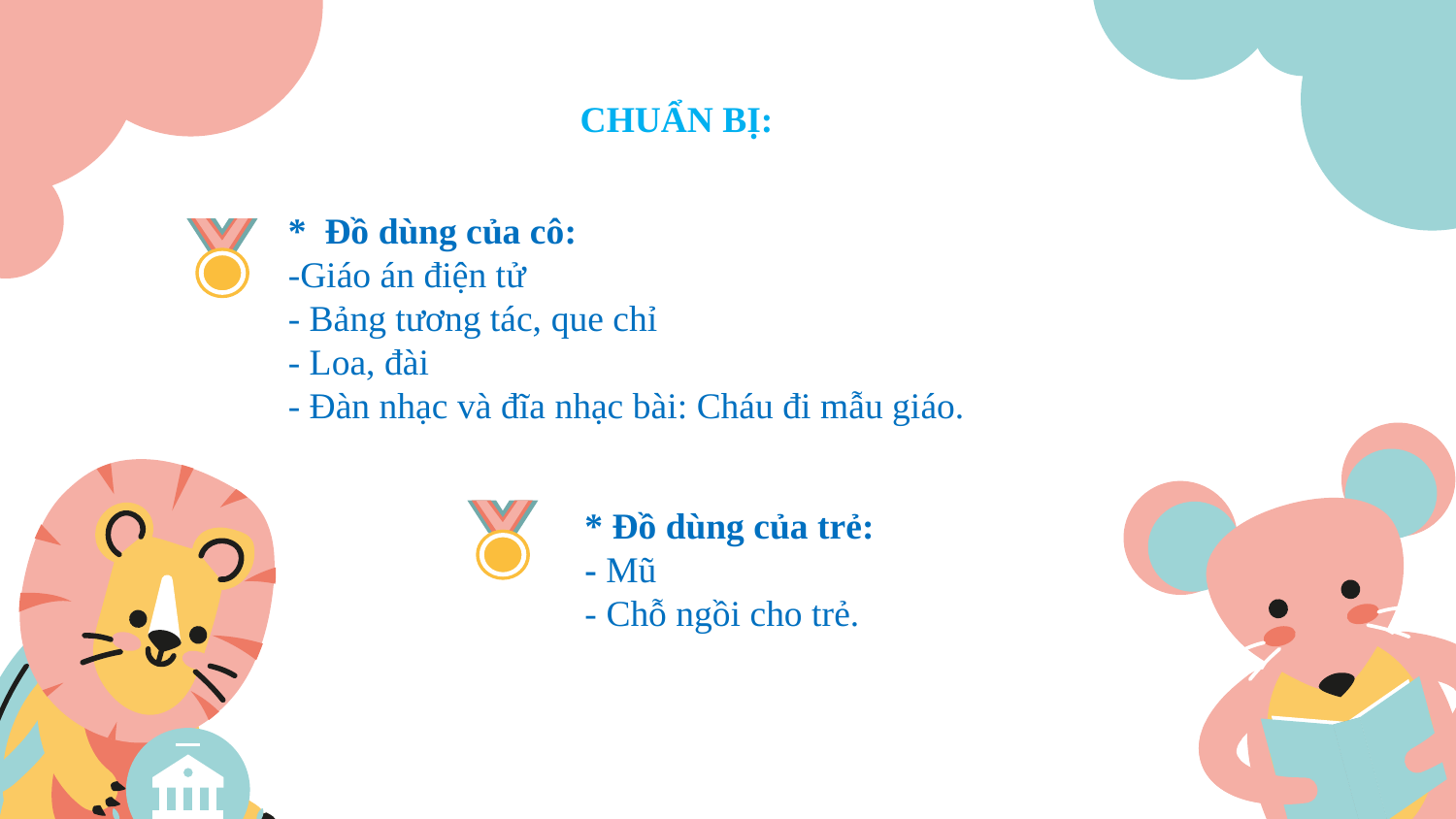

CHUẨN BỊ:
*  Đồ dùng của cô:
-Giáo án điện tử
- Bảng tương tác, que chỉ
- Loa, đài
- Đàn nhạc và đĩa nhạc bài: Cháu đi mẫu giáo.

* Đồ dùng của trẻ:
- Mũ
- Chỗ ngồi cho trẻ.